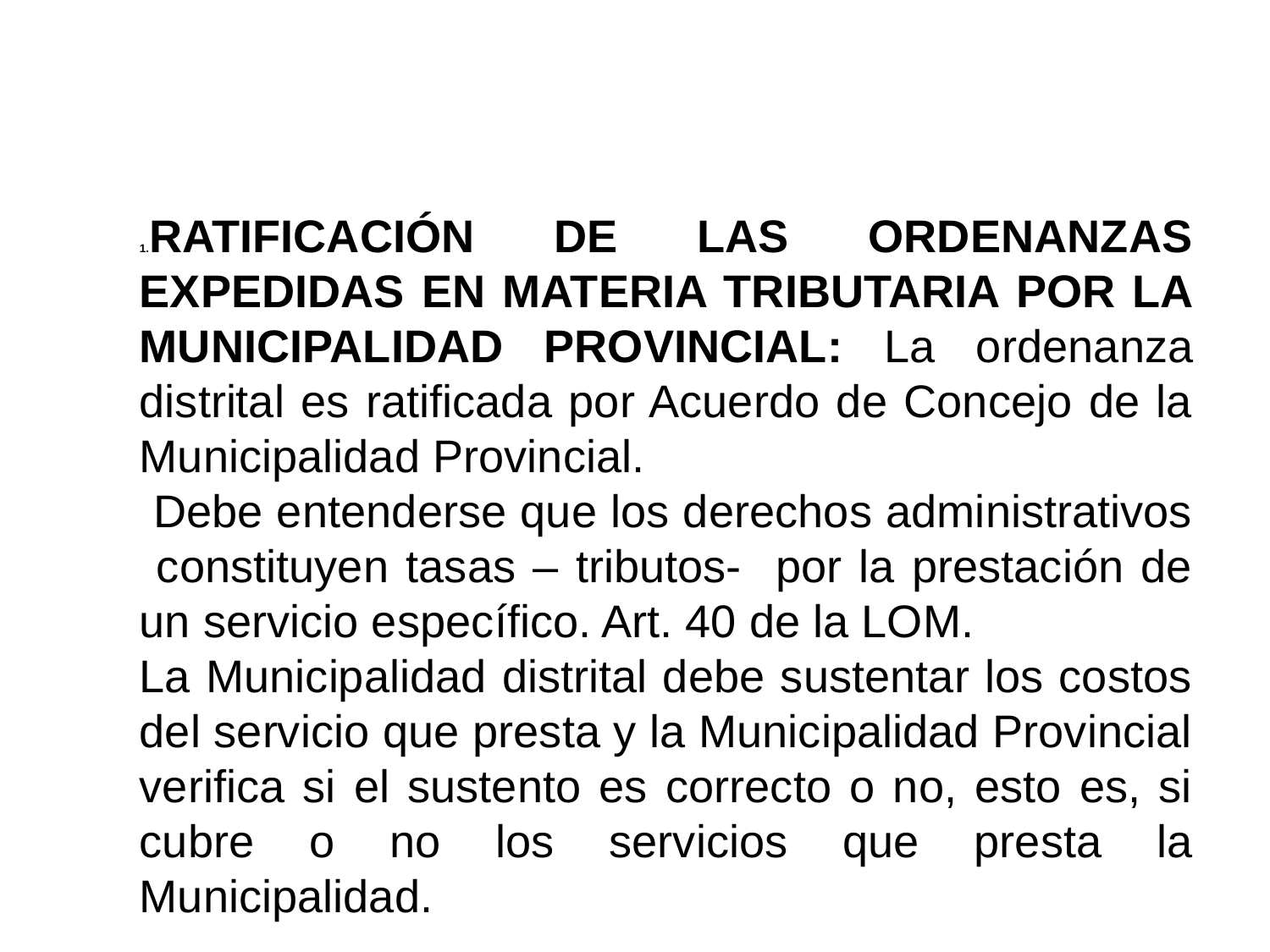

RATIFICACIÓN DE LAS ORDENANZAS EXPEDIDAS EN MATERIA TRIBUTARIA POR LA MUNICIPALIDAD PROVINCIAL: La ordenanza distrital es ratificada por Acuerdo de Concejo de la Municipalidad Provincial.
 Debe entenderse que los derechos administrativos  constituyen tasas – tributos-  por la prestación de un servicio específico. Art. 40 de la LOM.
La Municipalidad distrital debe sustentar los costos del servicio que presta y la Municipalidad Provincial verifica si el sustento es correcto o no, esto es, si cubre o no los servicios que presta la Municipalidad.